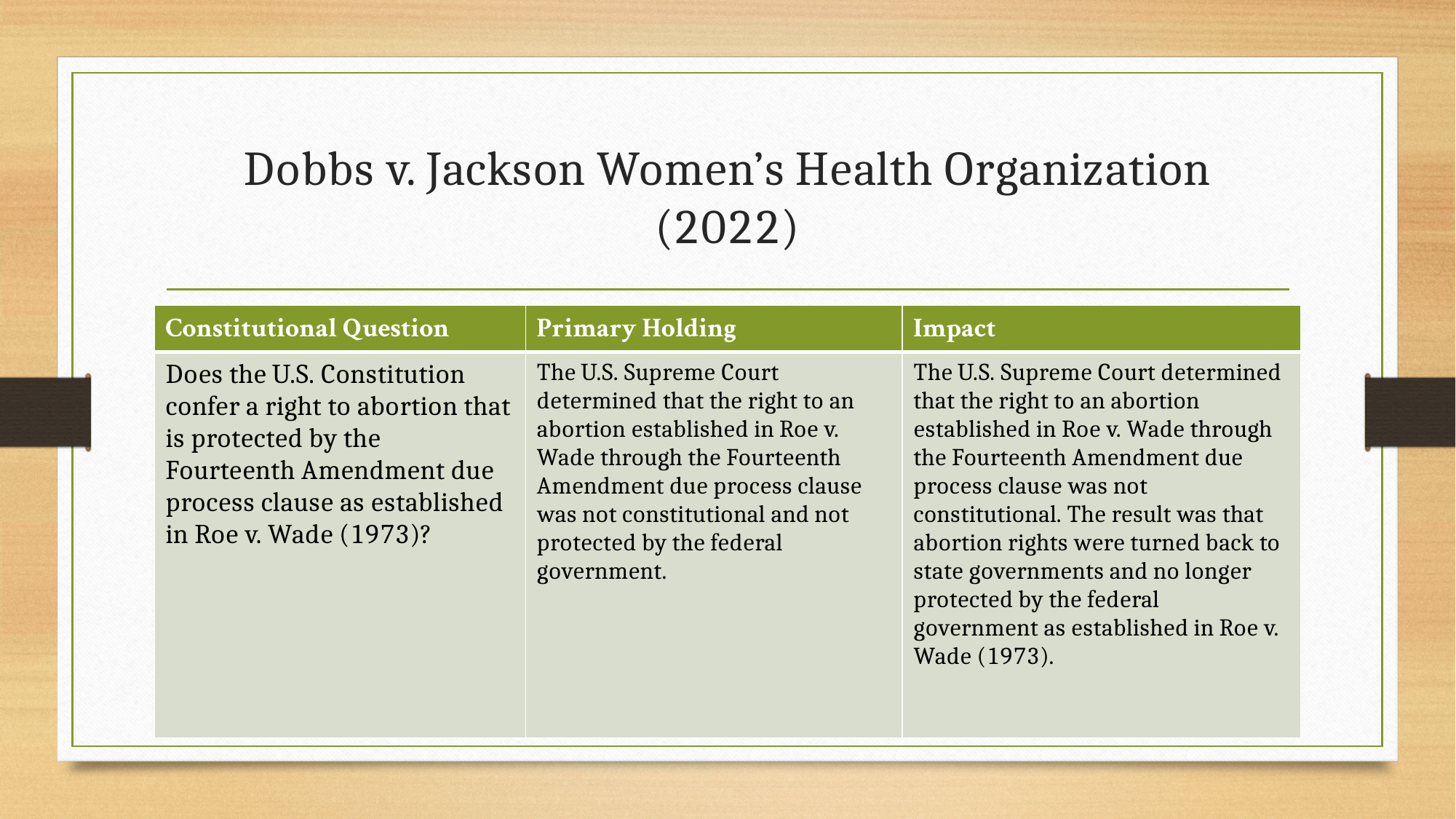

# Dobbs v. Jackson Women’s Health Organization (2022)
| Constitutional Question | Primary Holding | Impact |
| --- | --- | --- |
| Does the U.S. Constitution confer a right to abortion that is protected by the Fourteenth Amendment due process clause as established in Roe v. Wade (1973)? | The U.S. Supreme Court determined that the right to an abortion established in Roe v. Wade through the Fourteenth Amendment due process clause was not constitutional and not protected by the federal government. | The U.S. Supreme Court determined that the right to an abortion established in Roe v. Wade through the Fourteenth Amendment due process clause was not constitutional. The result was that abortion rights were turned back to state governments and no longer protected by the federal government as established in Roe v. Wade (1973). |